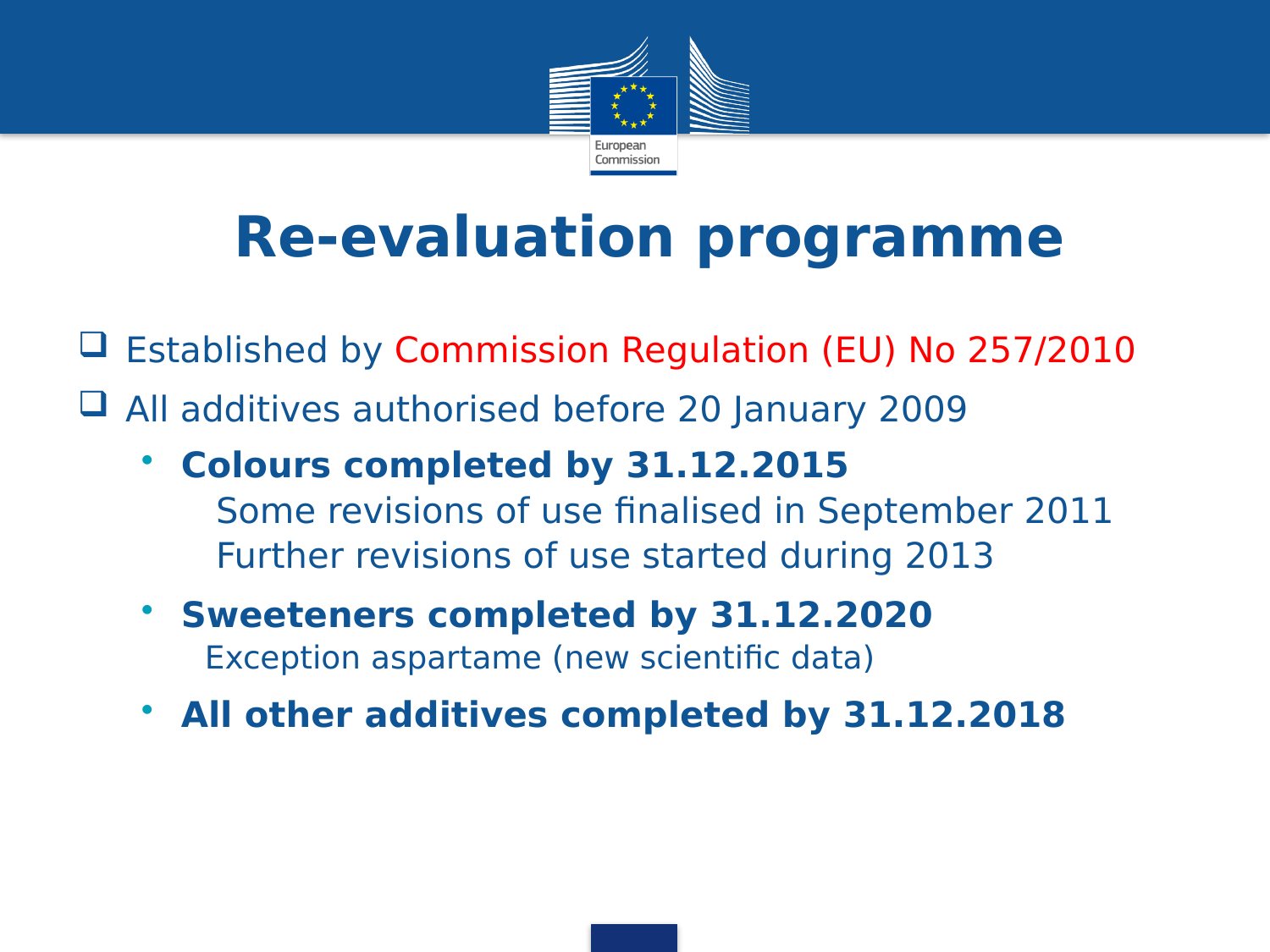

Re-evaluation programme
Established by Commission Regulation (EU) No 257/2010
All additives authorised before 20 January 2009
Colours completed by 31.12.2015
 Some revisions of use finalised in September 2011
 Further revisions of use started during 2013
Sweeteners completed by 31.12.2020
Exception aspartame (new scientific data)
All other additives completed by 31.12.2018